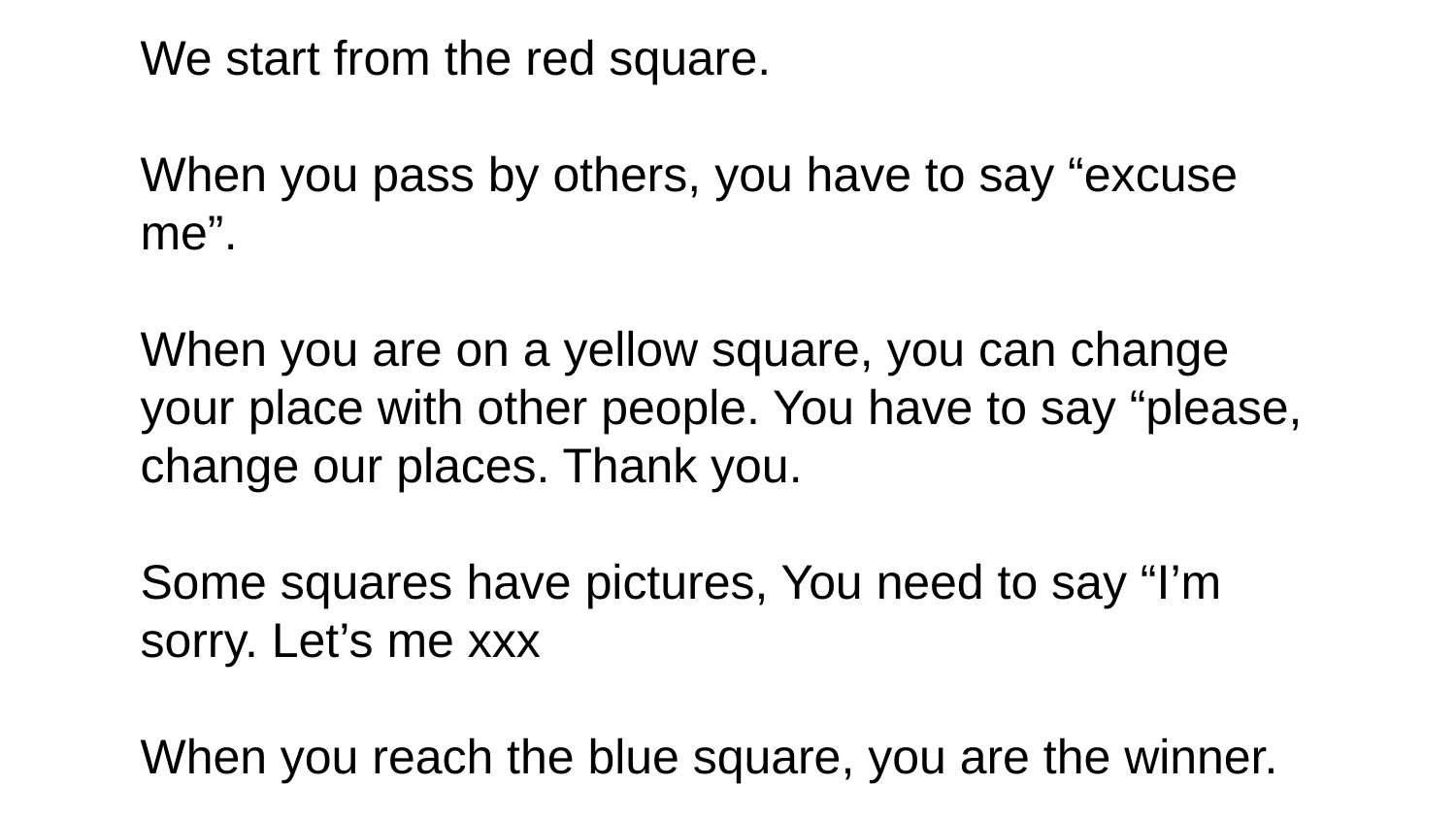

We start from the red square.

When you pass by others, you have to say “excuse me”.

When you are on a yellow square, you can change your place with other people. You have to say “please, change our places. Thank you.

Some squares have pictures, You need to say “I’m sorry. Let’s me xxx

When you reach the blue square, you are the winner.